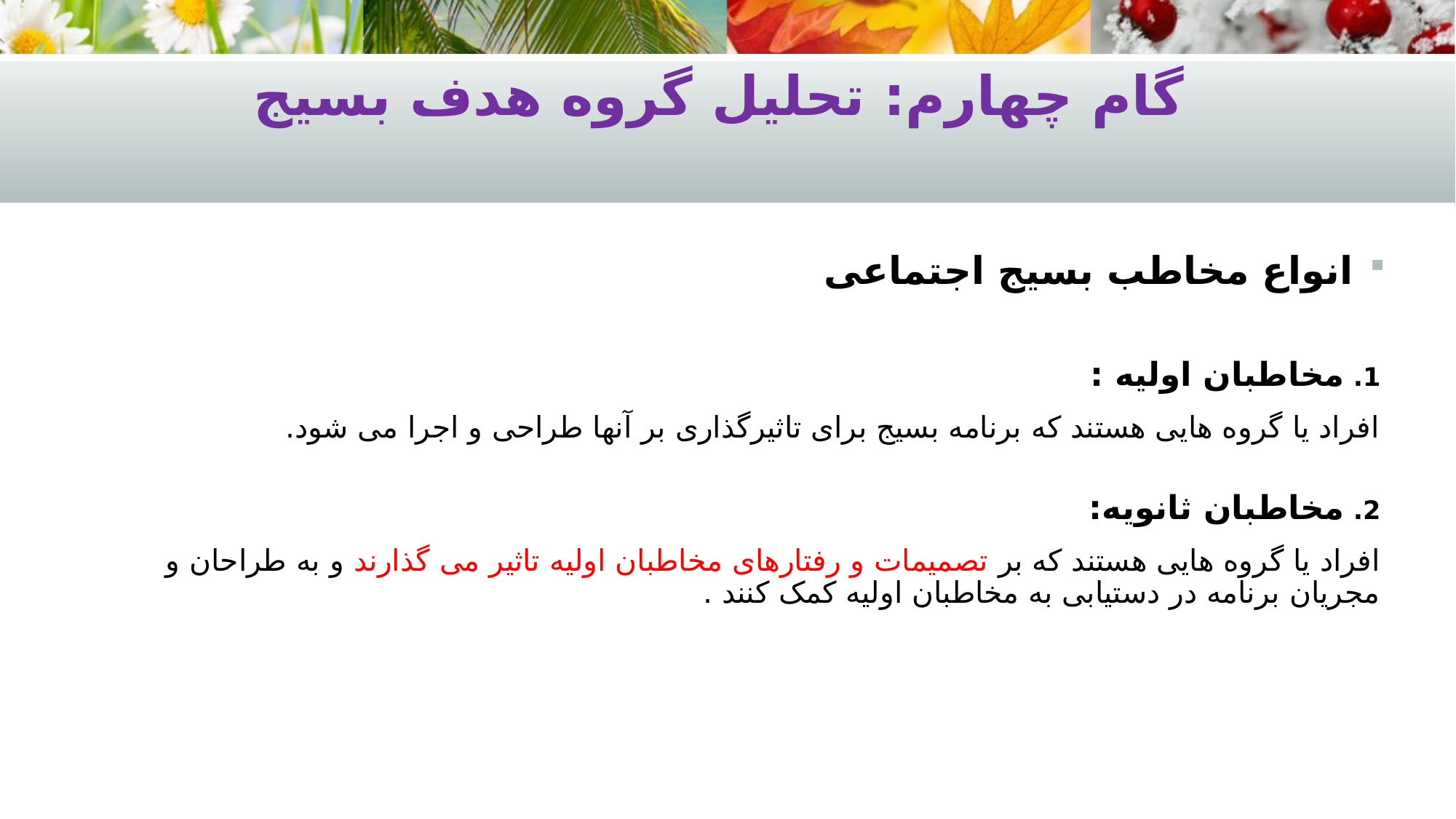

# گام چهارم: تحلیل گروه هدف بسیج
انواع مخاطب بسیج اجتماعی

1. مخاطبان اولیه :
افراد یا گروه هایی هستند که برنامه بسیج برای تاثیرگذاری بر آنها طراحی و اجرا می شود.
2. مخاطبان ثانویه:
افراد یا گروه هایی هستند که بر تصمیمات و رفتارهای مخاطبان اولیه تاثیر می گذارند و به طراحان و مجریان برنامه در دستیابی به مخاطبان اولیه کمک کنند .